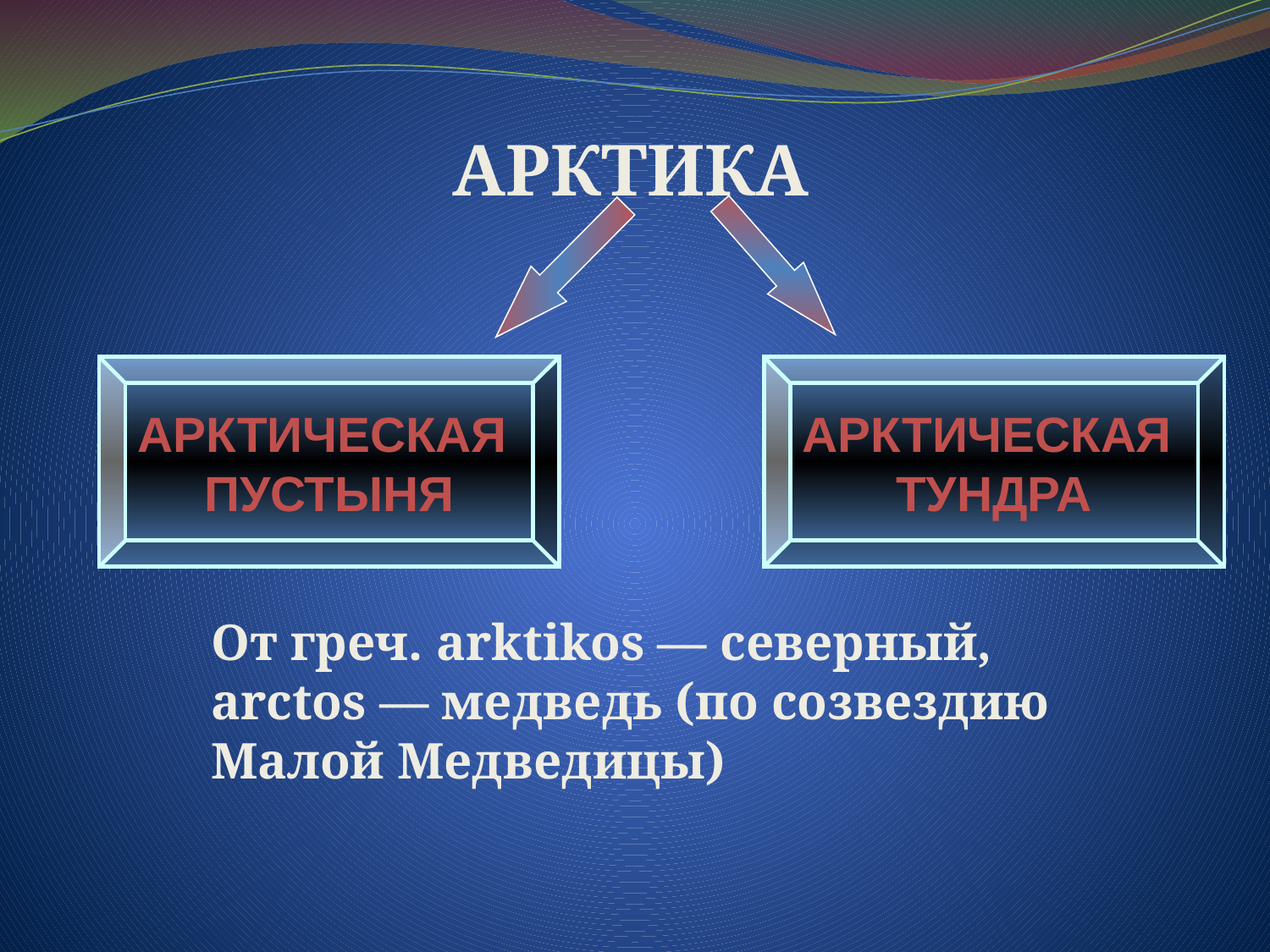

АРКТИКА

АРКТИЧЕСКАЯ
ПУСТЫНЯ
АРКТИЧЕСКАЯ
ТУНДРА
От греч. arktikos — северный, аrctos — медведь (по созвездию Малой Медведицы)